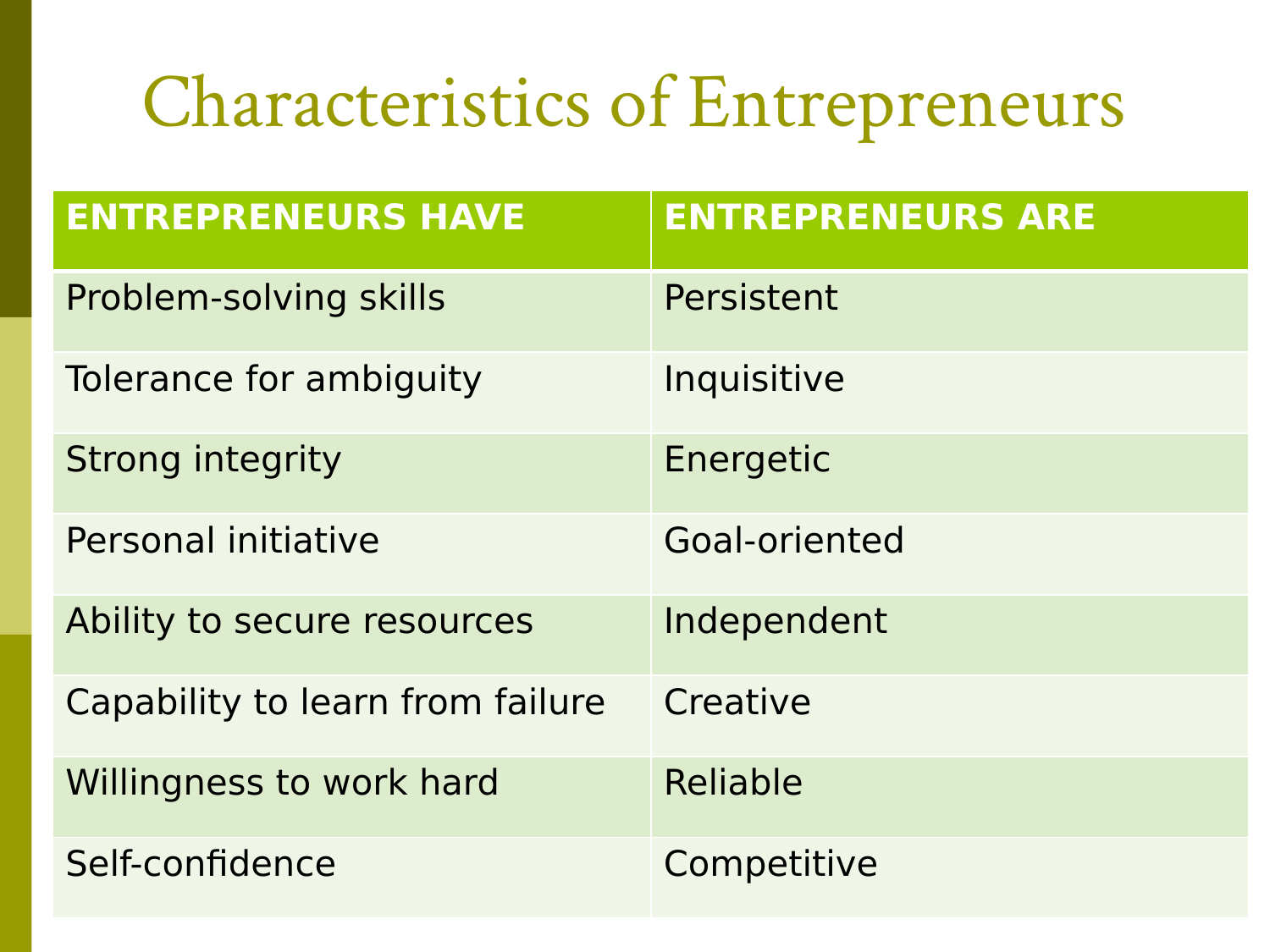

# Characteristics of Entrepreneurs
| ENTREPRENEURS HAVE | ENTREPRENEURS ARE |
| --- | --- |
| Problem-solving skills | Persistent |
| Tolerance for ambiguity | Inquisitive |
| Strong integrity | Energetic |
| Personal initiative | Goal-oriented |
| Ability to secure resources | Independent |
| Capability to learn from failure | Creative |
| Willingness to work hard | Reliable |
| Self-confidence | Competitive |